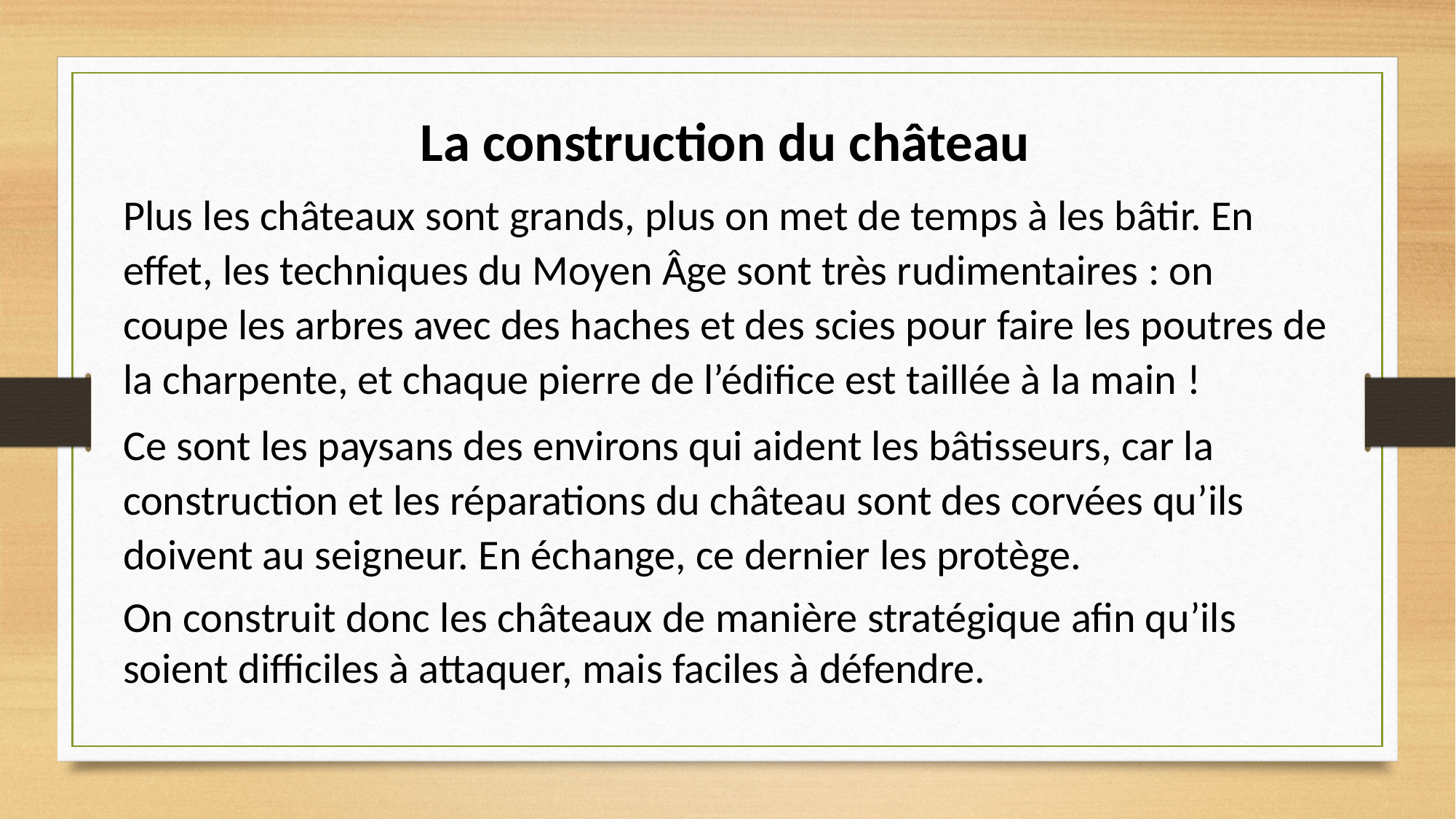

La construction du château
Plus les châteaux sont grands, plus on met de temps à les bâtir. En effet, les techniques du Moyen Âge sont très rudimentaires : on coupe les arbres avec des haches et des scies pour faire les poutres de la charpente, et chaque pierre de l’édifice est taillée à la main !
Ce sont les paysans des environs qui aident les bâtisseurs, car la construction et les réparations du château sont des corvées qu’ils doivent au seigneur. En échange, ce dernier les protège.
On construit donc les châteaux de manière stratégique afin qu’ils soient difficiles à attaquer, mais faciles à défendre.